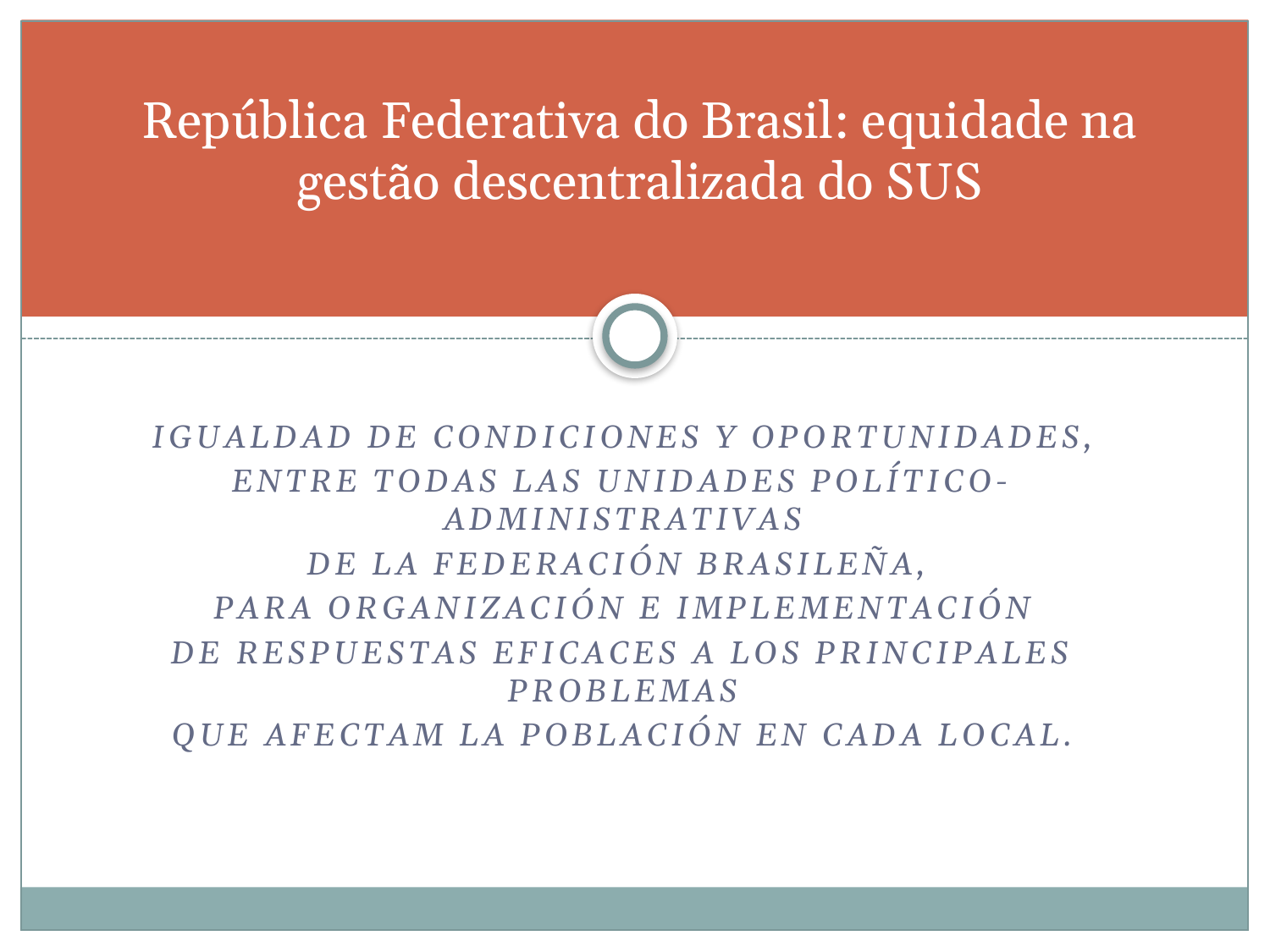

# República Federativa do Brasil: equidade na gestão descentralizada do SUS
igualdad de condiciones y oportunidades,
entre todas las unidades político-administrativas
De la Federación Brasileña,
para organización e implementación
de respuestas eficaces a los principales problemas
que afectam la población en cada local.